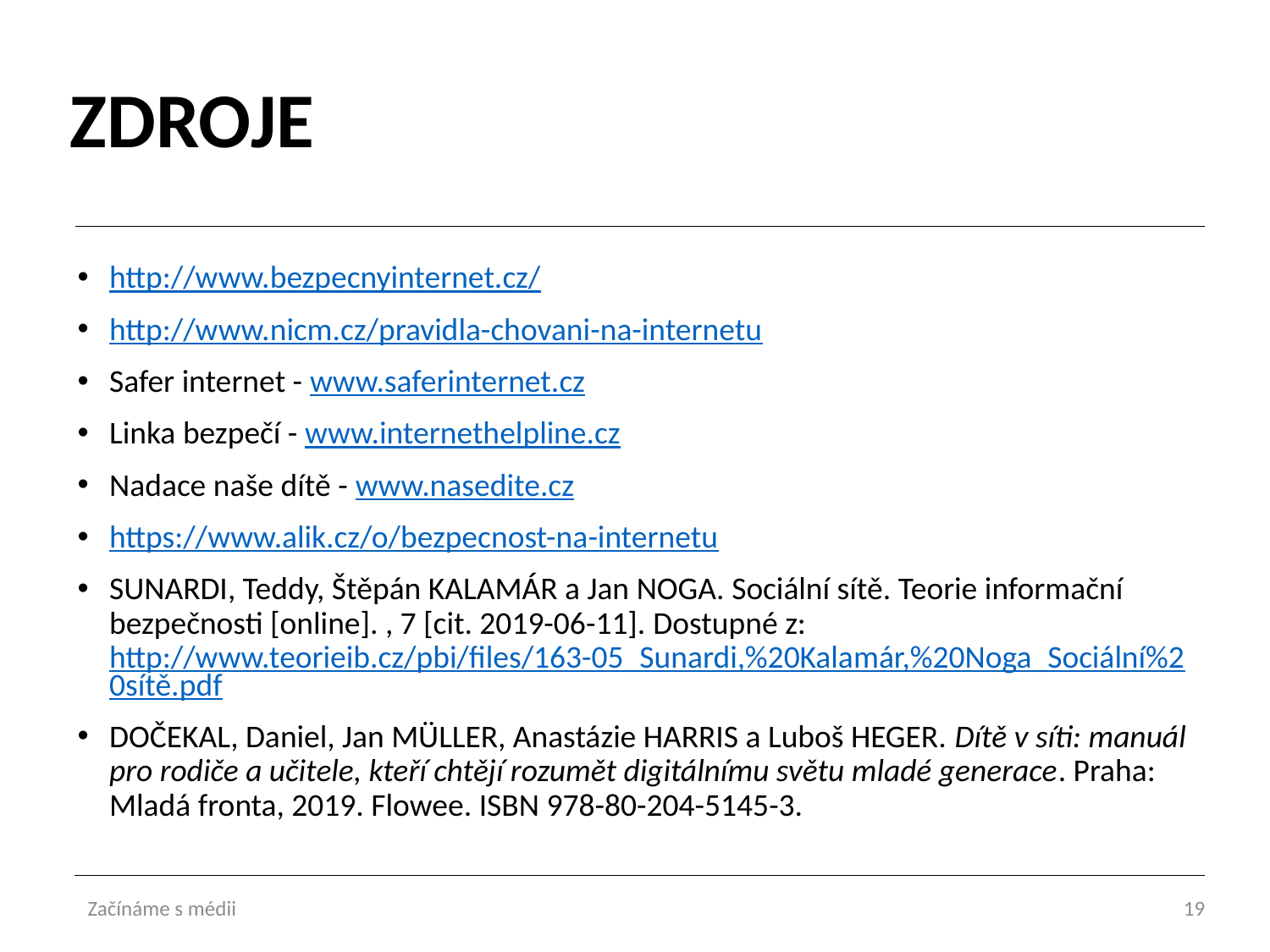

# ZDROJE
http://www.bezpecnyinternet.cz/
http://www.nicm.cz/pravidla-chovani-na-internetu
Safer internet - www.saferinternet.cz
Linka bezpečí - www.internethelpline.cz
Nadace naše dítě - www.nasedite.cz
https://www.alik.cz/o/bezpecnost-na-internetu
SUNARDI, Teddy, Štěpán KALAMÁR a Jan NOGA. Sociální sítě. Teorie informační bezpečnosti [online]. , 7 [cit. 2019-06-11]. Dostupné z: http://www.teorieib.cz/pbi/files/163-05_Sunardi,%20Kalamár,%20Noga_Sociální%20sítě.pdf
DOČEKAL, Daniel, Jan MÜLLER, Anastázie HARRIS a Luboš HEGER. Dítě v síti: manuál pro rodiče a učitele, kteří chtějí rozumět digitálnímu světu mladé generace. Praha: Mladá fronta, 2019. Flowee. ISBN 978-80-204-5145-3.

Začínáme s médii
19